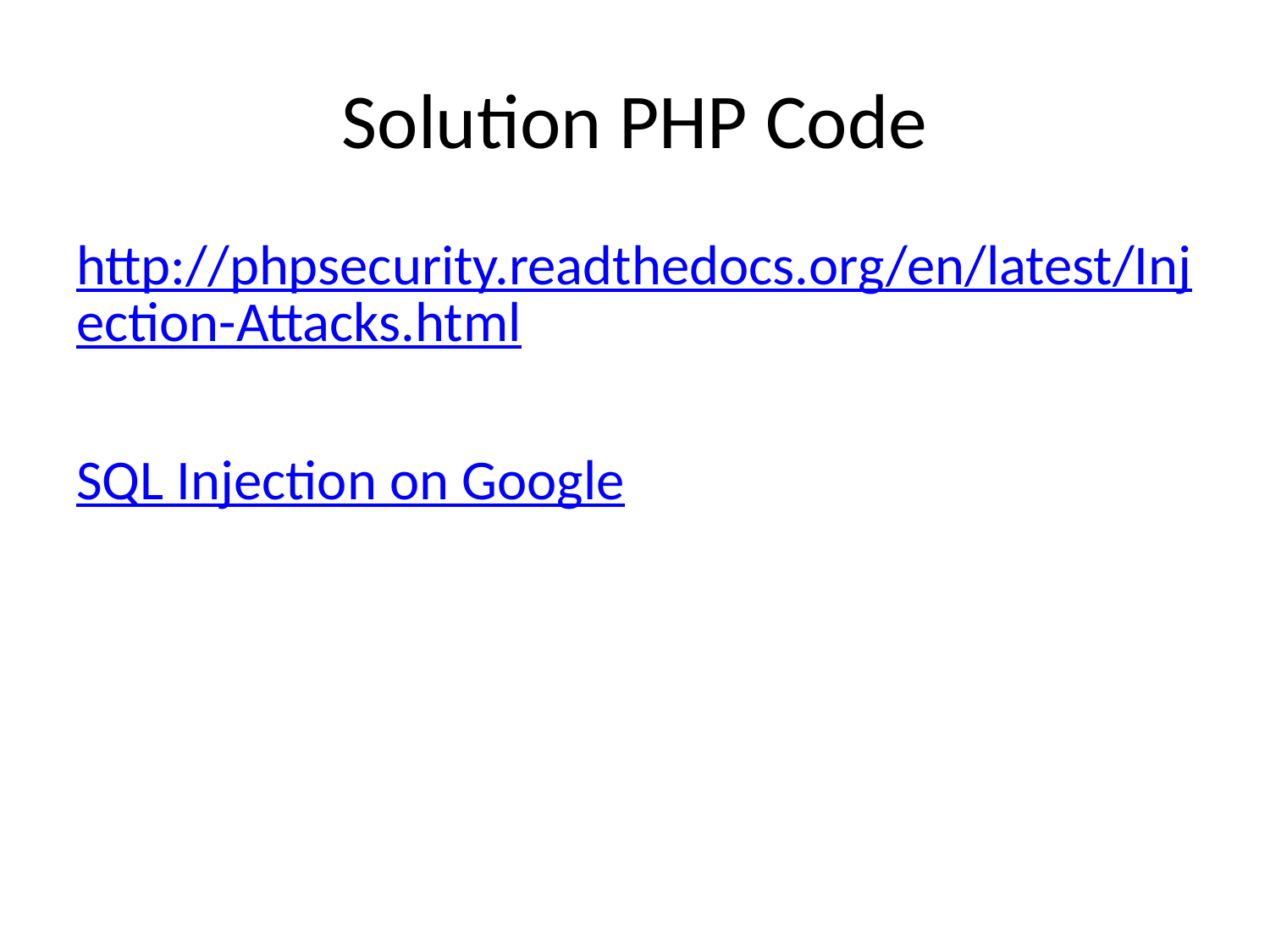

# Solution PHP Code
http://phpsecurity.readthedocs.org/en/latest/Injection-Attacks.html

SQL Injection on Google